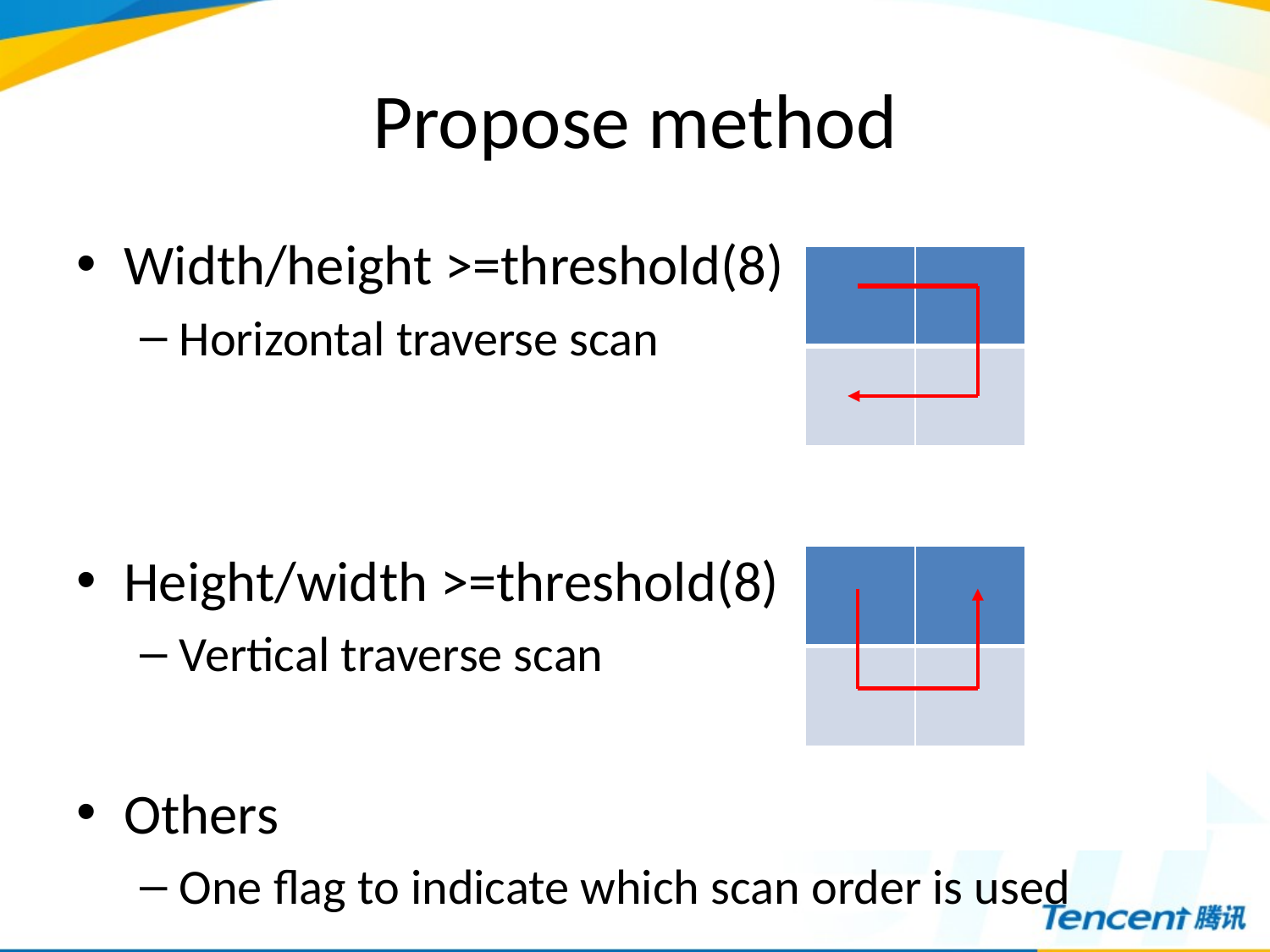

# Propose method
Width/height >=threshold(8)
Horizontal traverse scan

Height/width >=threshold(8)
Vertical traverse scan

Others
One flag to indicate which scan order is used
|  |  |
| --- | --- |
|  |  |
|  |  |
| --- | --- |
|  |  |